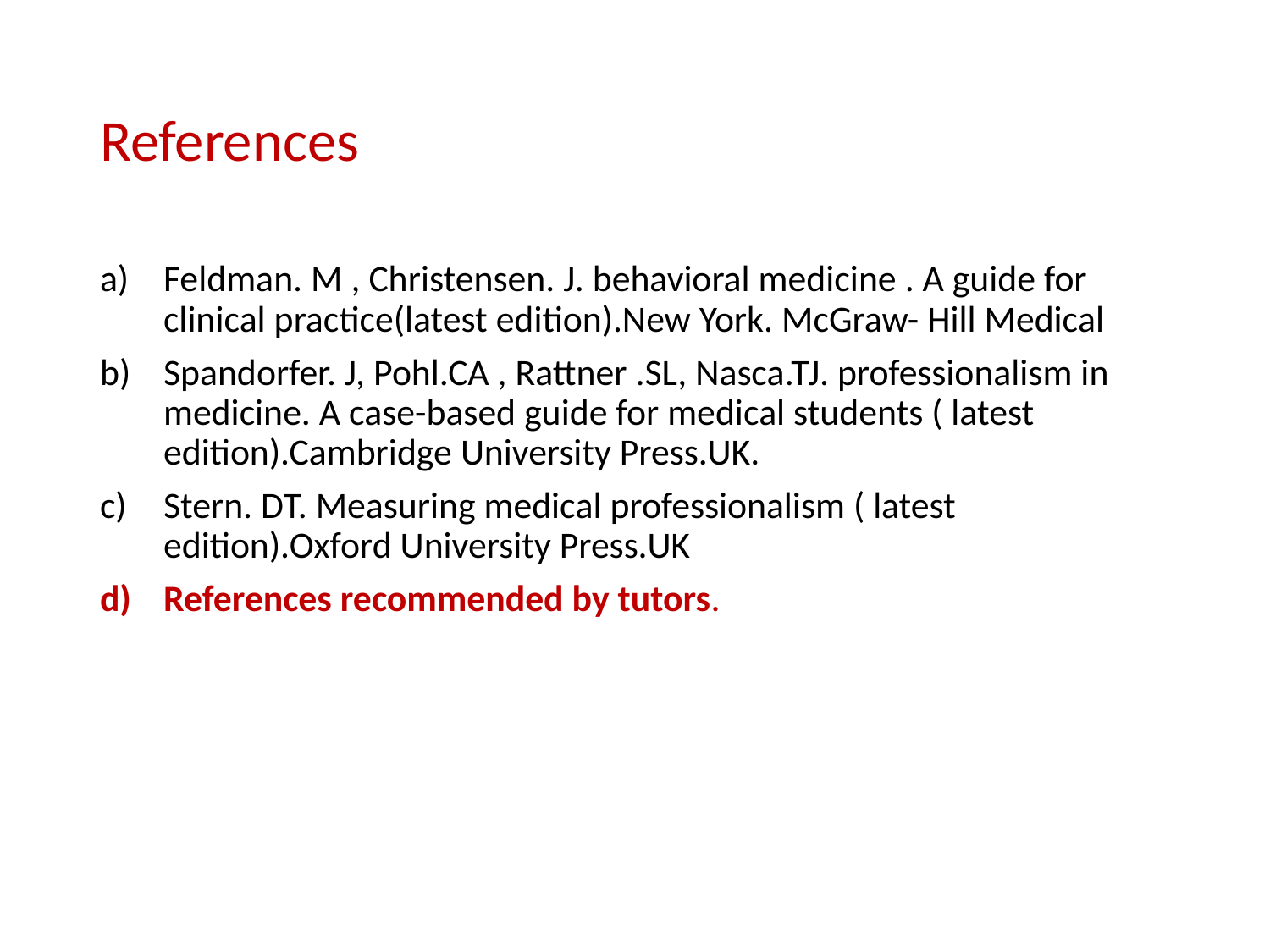

# References
Feldman. M , Christensen. J. behavioral medicine . A guide for clinical practice(latest edition).New York. McGraw- Hill Medical
Spandorfer. J, Pohl.CA , Rattner .SL, Nasca.TJ. professionalism in medicine. A case-based guide for medical students ( latest edition).Cambridge University Press.UK.
Stern. DT. Measuring medical professionalism ( latest edition).Oxford University Press.UK
References recommended by tutors.